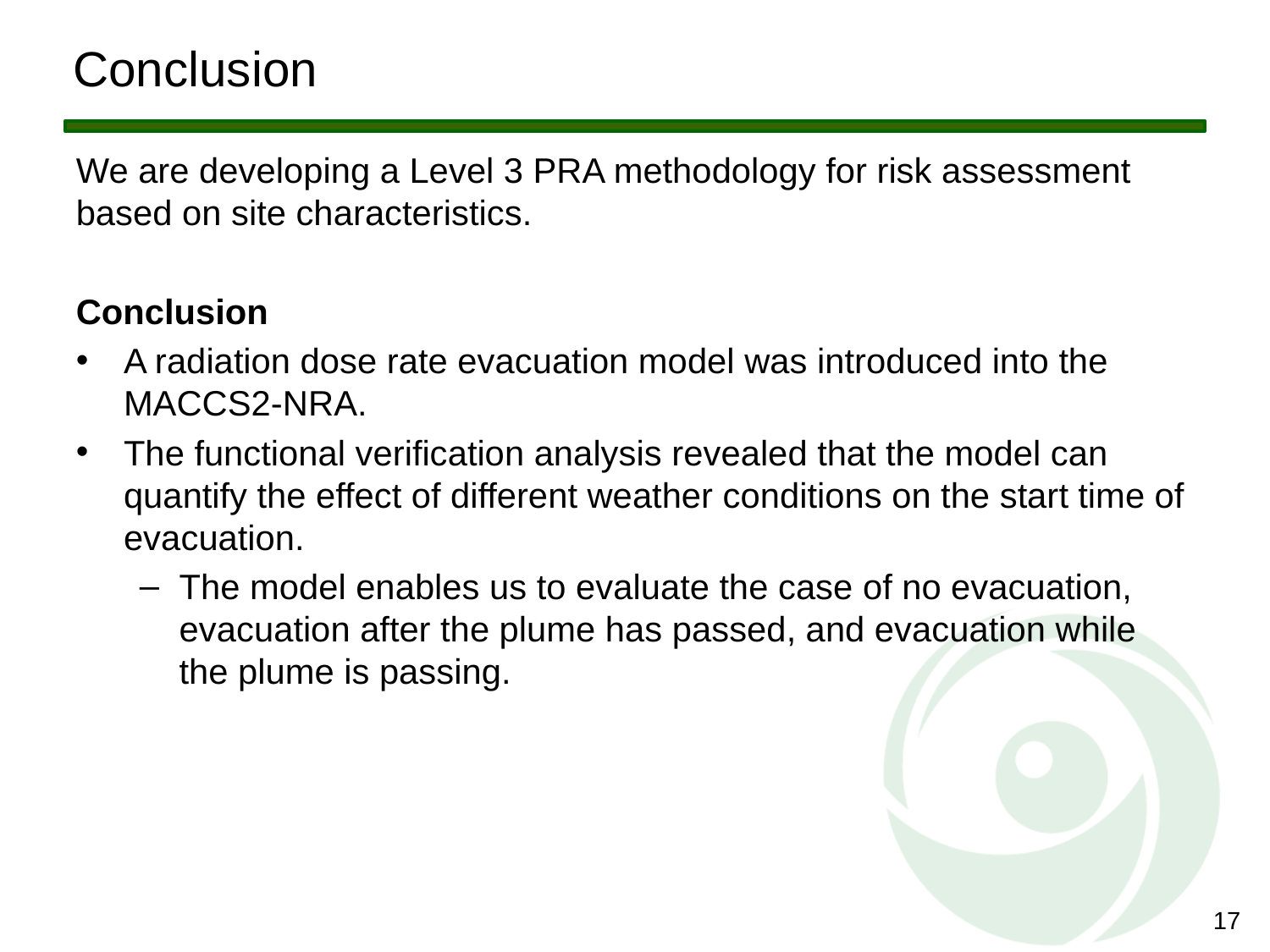

# Conclusion
We are developing a Level 3 PRA methodology for risk assessment based on site characteristics.

Conclusion
A radiation dose rate evacuation model was introduced into the MACCS2-NRA.
The functional verification analysis revealed that the model can quantify the effect of different weather conditions on the start time of evacuation.
The model enables us to evaluate the case of no evacuation, evacuation after the plume has passed, and evacuation while the plume is passing.